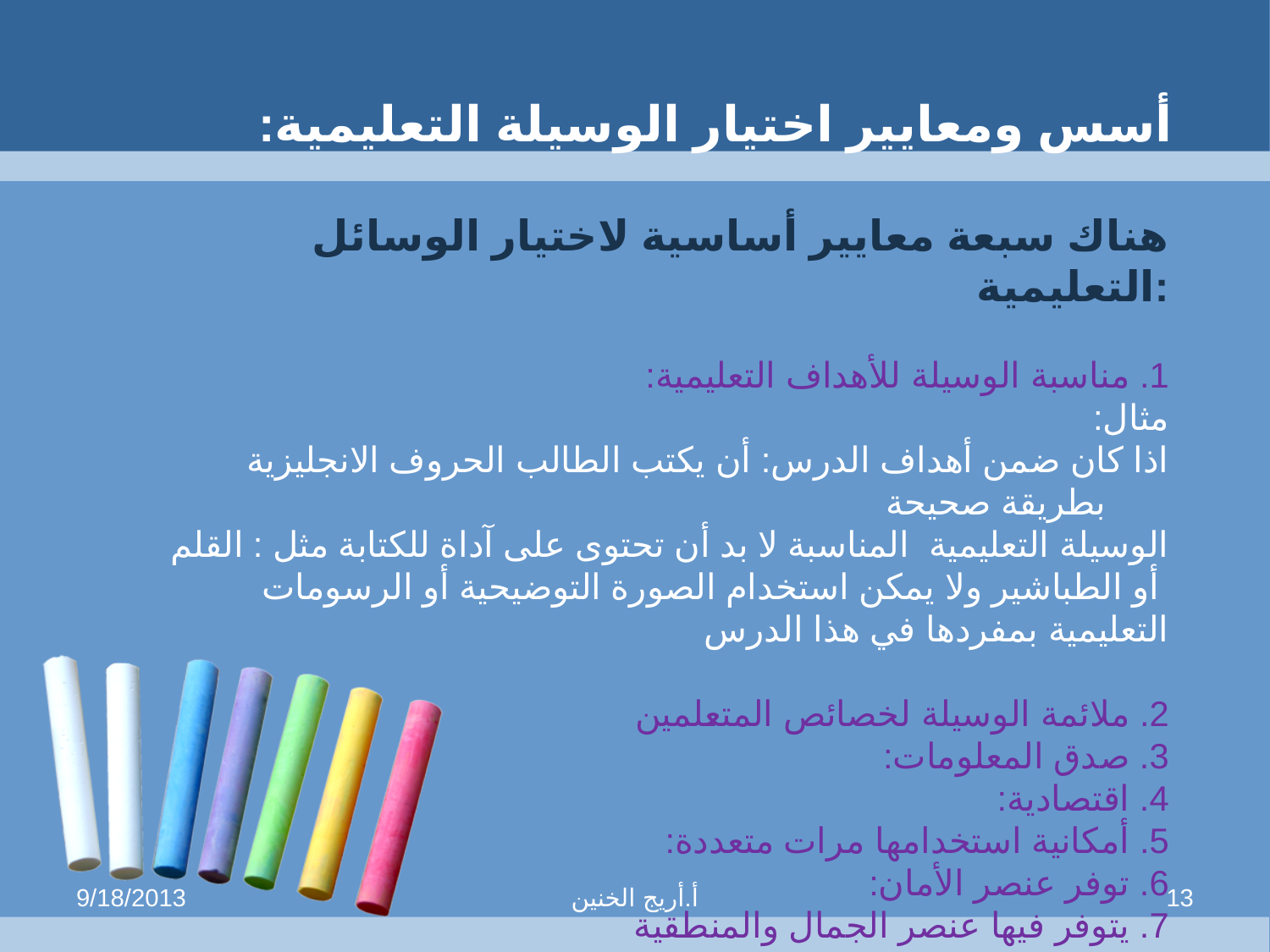

أسس ومعايير اختيار الوسيلة التعليمية:

هناك سبعة معايير أساسية لاختيار الوسائل التعليمية:

1. مناسبة الوسيلة للأهداف التعليمية:
مثال:
اذا كان ضمن أهداف الدرس: أن يكتب الطالب الحروف الانجليزية بطريقة صحيحة
الوسيلة التعليمية  المناسبة لا بد أن تحتوى على آداة للكتابة مثل : القلم  أو الطباشير ولا يمكن استخدام الصورة التوضيحية أو الرسومات التعليمية بمفردها في هذا الدرس

2. ملائمة الوسيلة لخصائص المتعلمين
3. صدق المعلومات:
4. اقتصادية:
5. أمكانية استخدامها مرات متعددة:
6. توفر عنصر الأمان:
7. يتوفر فيها عنصر الجمال والمنطقية

9/18/2013
أ.أريج الخنين
13